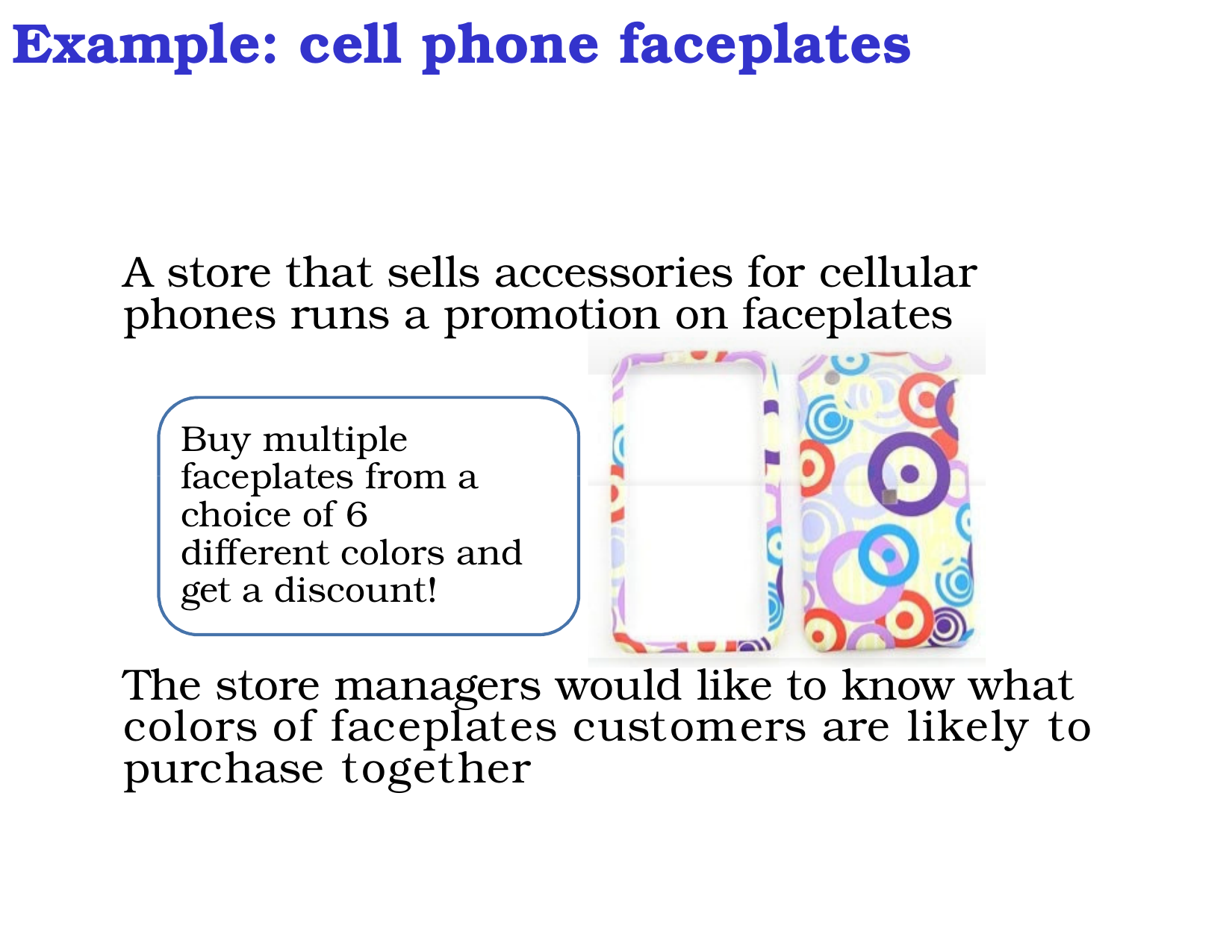

# Example: cell phone faceplates
A store that sells accessories for cellular phones runs a promotion on faceplates

Buy multiple faceplates from a choice of 6 different colors and get a discount!

The store managers would like to know what colors of faceplates customers are likely to purchase together